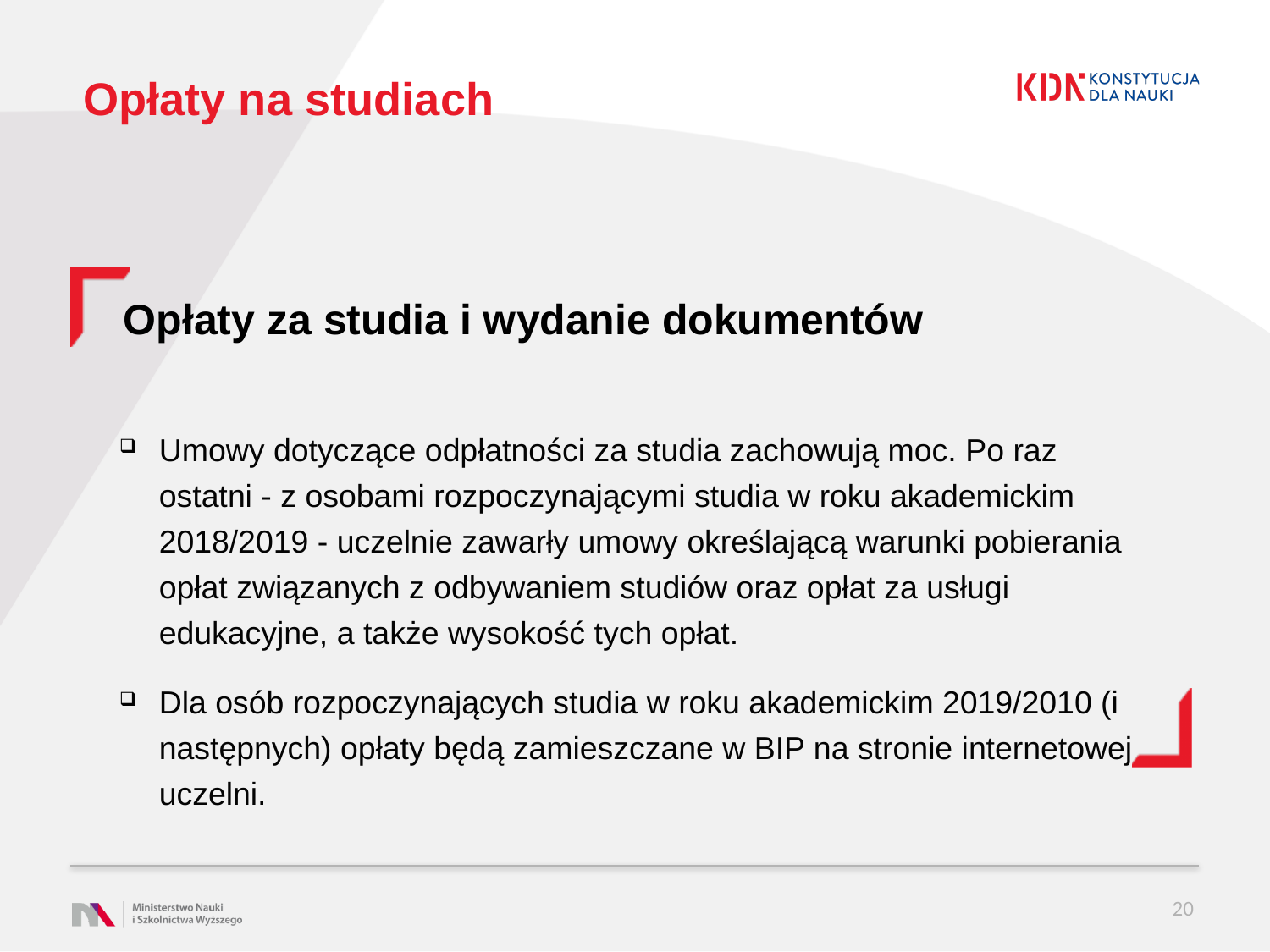

# Opłaty na studiach
Opłaty za studia i wydanie dokumentów
Umowy dotyczące odpłatności za studia zachowują moc. Po raz ostatni - z osobami rozpoczynającymi studia w roku akademickim 2018/2019 - uczelnie zawarły umowy określającą warunki pobierania opłat związanych z odbywaniem studiów oraz opłat za usługi edukacyjne, a także wysokość tych opłat.
Dla osób rozpoczynających studia w roku akademickim 2019/2010 (i następnych) opłaty będą zamieszczane w BIP na stronie internetowej uczelni.

20